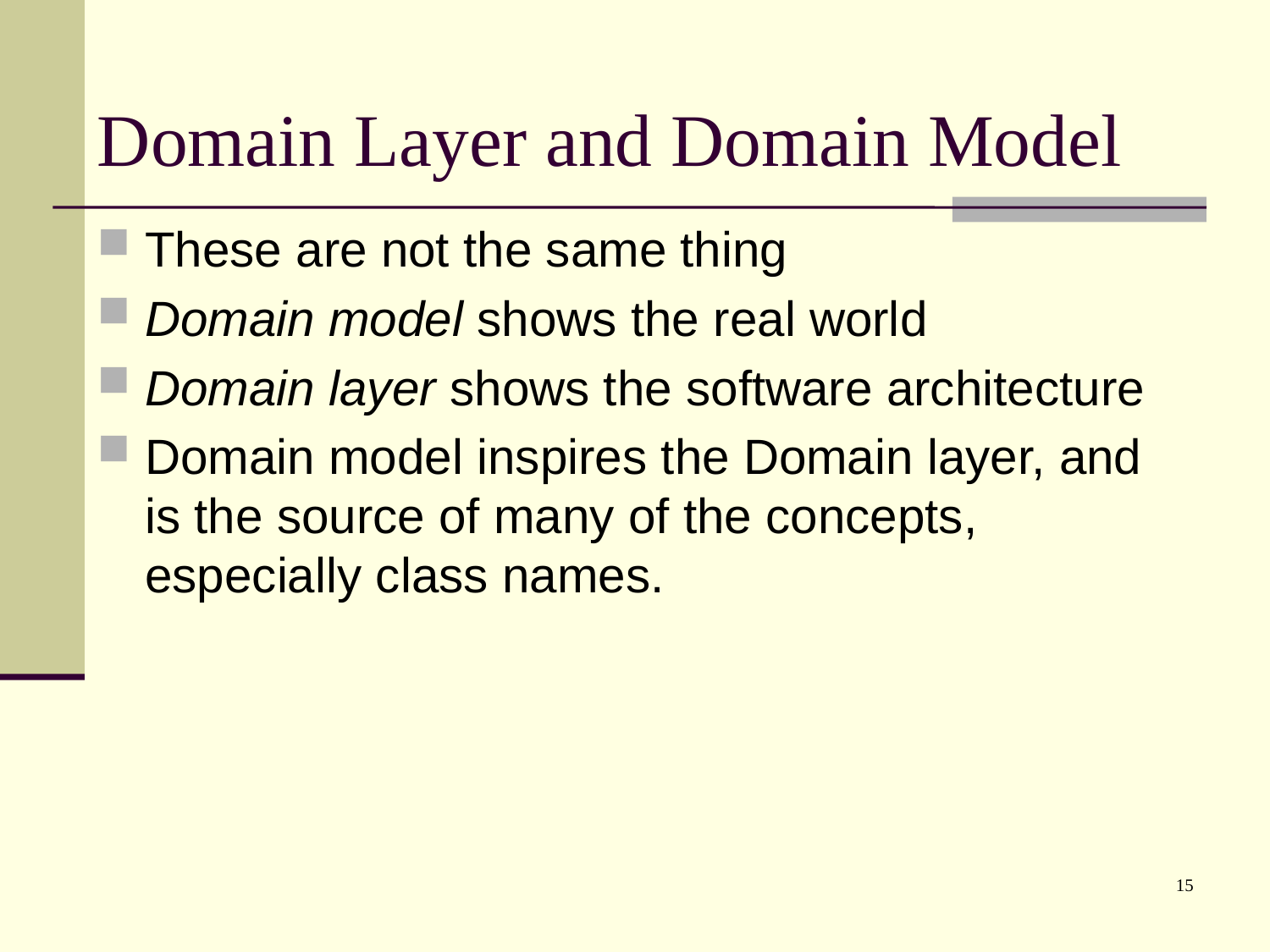

# Domain Layer and Domain Model
These are not the same thing
Domain model shows the real world
Domain layer shows the software architecture
Domain model inspires the Domain layer, and is the source of many of the concepts, especially class names.
15